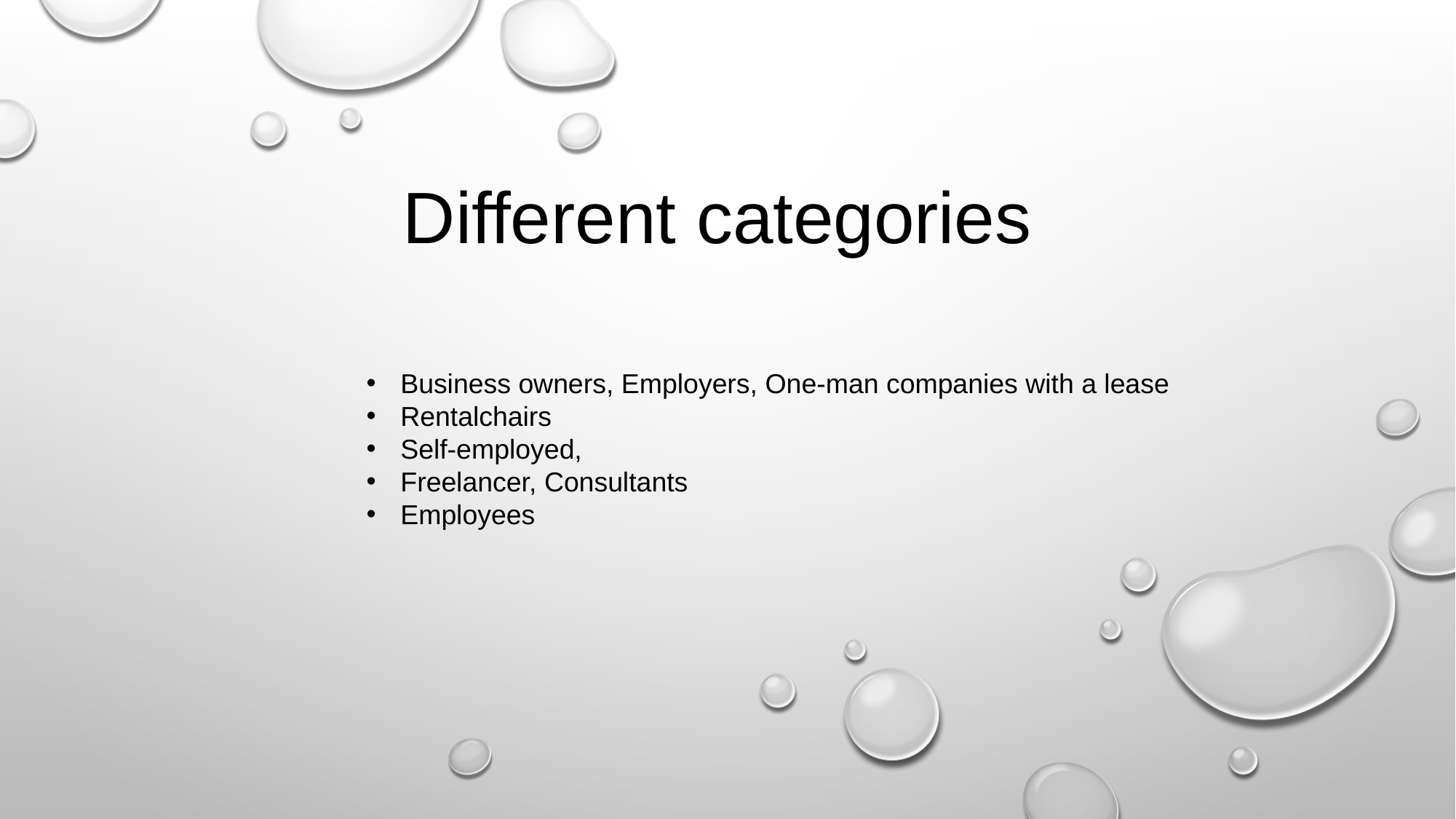

# Different categories
Business owners, Employers, One-man companies with a lease
Rentalchairs
Self-employed,
Freelancer, Consultants
Employees